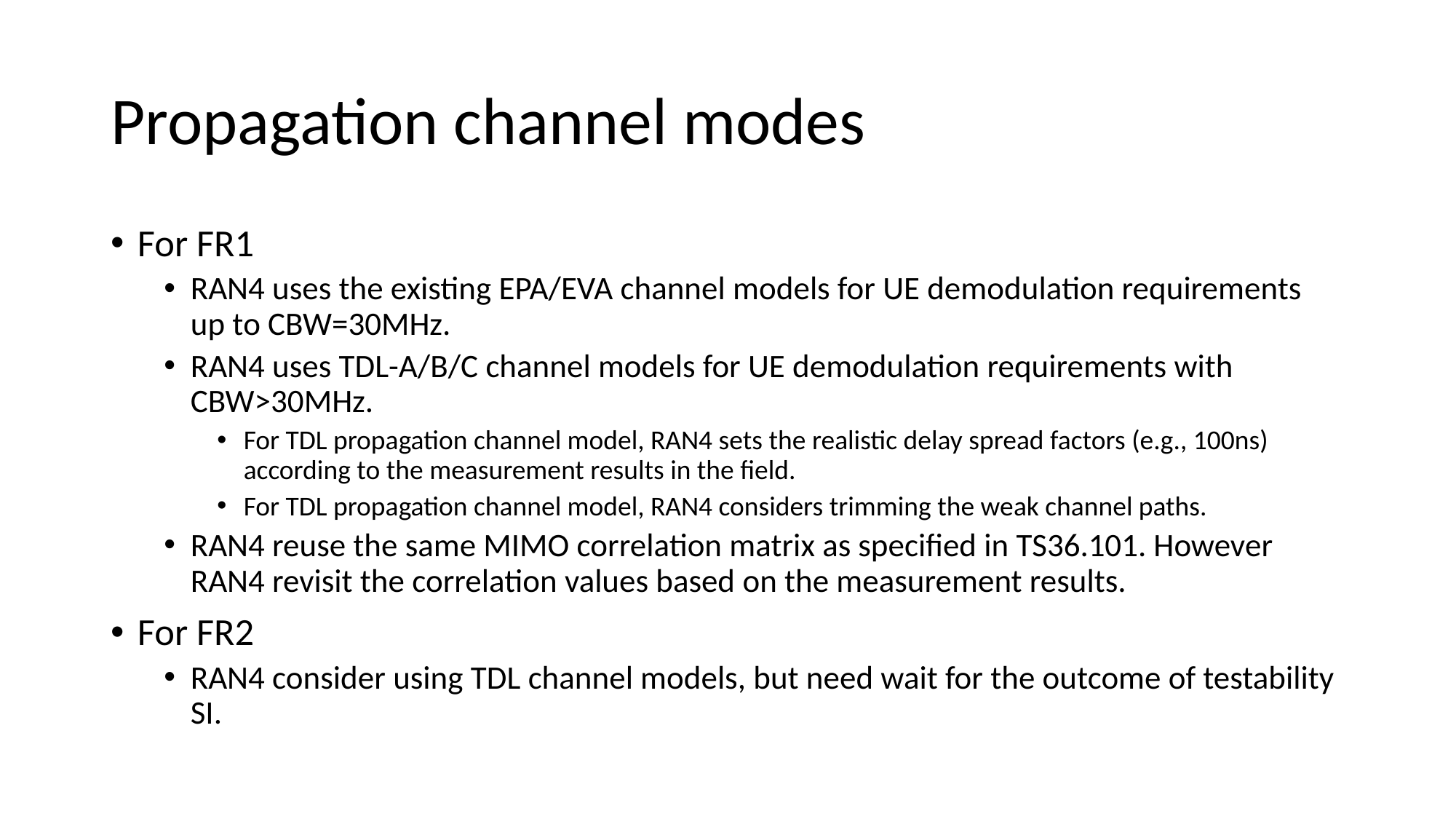

# Propagation channel modes
For FR1
RAN4 uses the existing EPA/EVA channel models for UE demodulation requirements up to CBW=30MHz.
RAN4 uses TDL-A/B/C channel models for UE demodulation requirements with CBW>30MHz.
For TDL propagation channel model, RAN4 sets the realistic delay spread factors (e.g., 100ns) according to the measurement results in the field.
For TDL propagation channel model, RAN4 considers trimming the weak channel paths.
RAN4 reuse the same MIMO correlation matrix as specified in TS36.101. However RAN4 revisit the correlation values based on the measurement results.
For FR2
RAN4 consider using TDL channel models, but need wait for the outcome of testability SI.